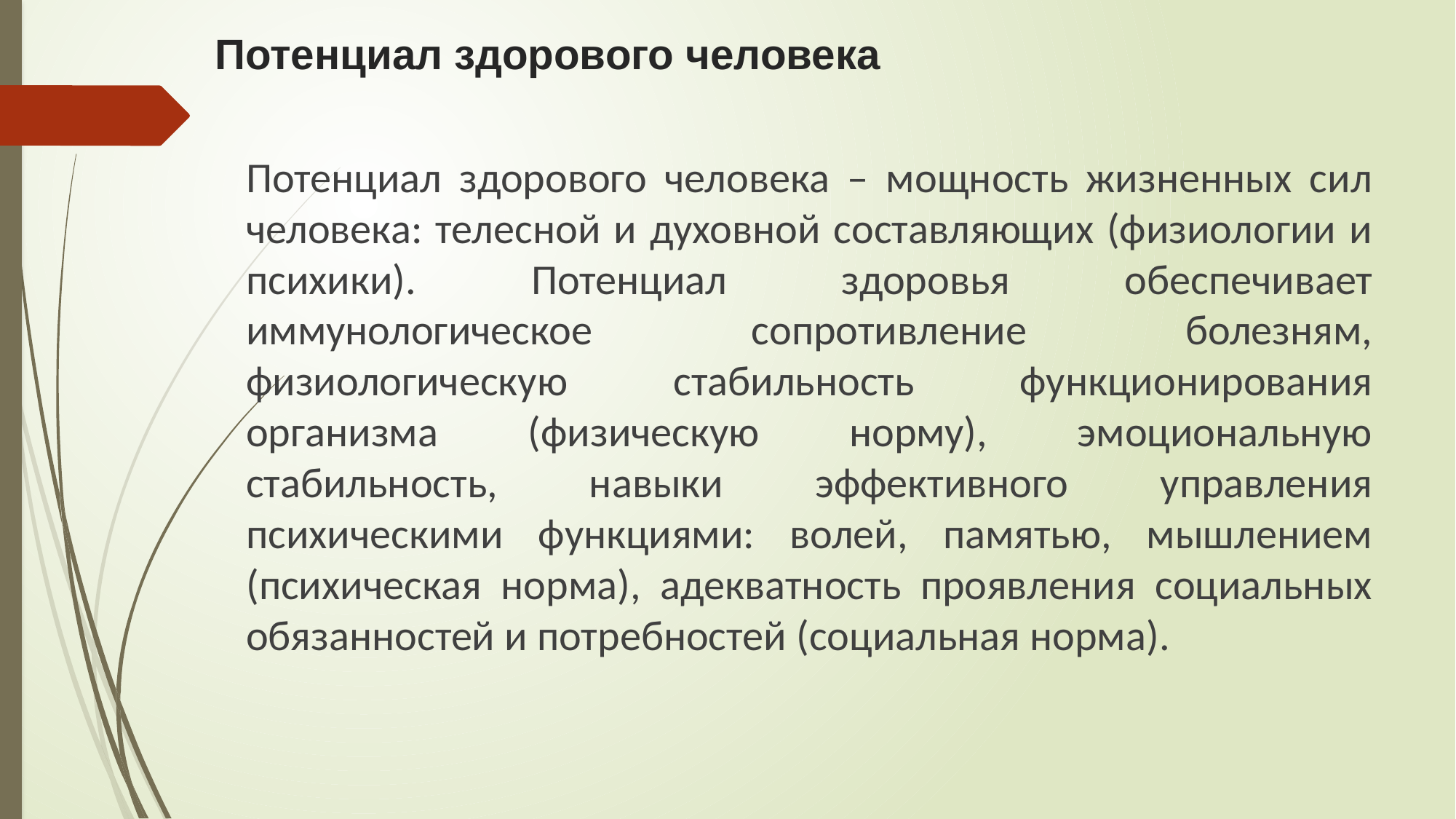

# Потенциал здорового человека
Потенциал здорового человека – мощность жизненных сил человека: телесной и духовной составляющих (физиологии и психики). Потенциал здоровья обеспечивает иммунологическое сопротивление болезням, физиологическую стабильность функционирования организма (физическую норму), эмоциональную стабильность, навыки эффективного управления психическими функциями: волей, памятью, мышлением (психическая норма), адекватность проявления социальных обязанностей и потребностей (социальная норма).